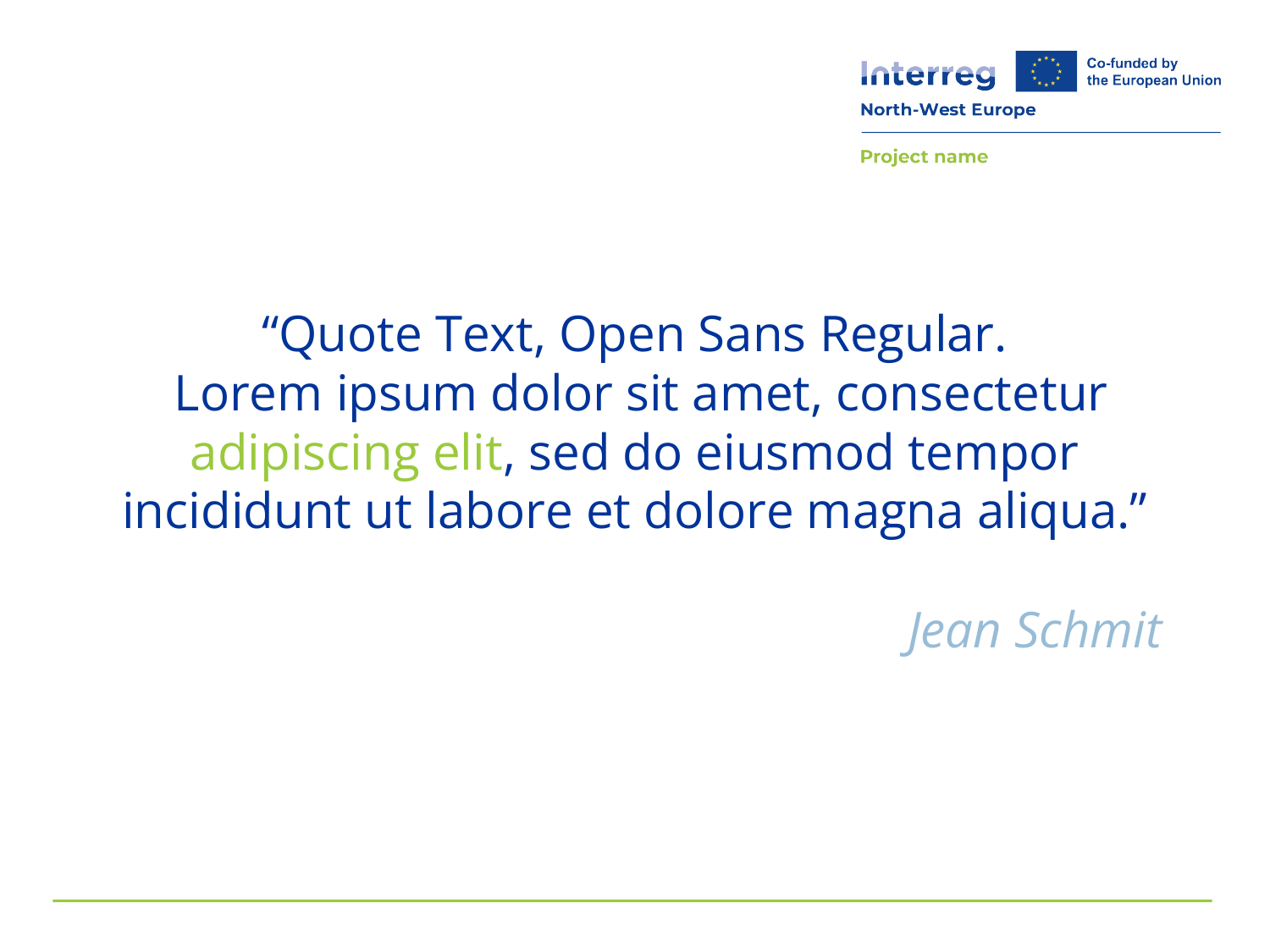

“Quote Text, Open Sans Regular.
 Lorem ipsum dolor sit amet, consectetur adipiscing elit, sed do eiusmod tempor incididunt ut labore et dolore magna aliqua.”

Jean Schmit